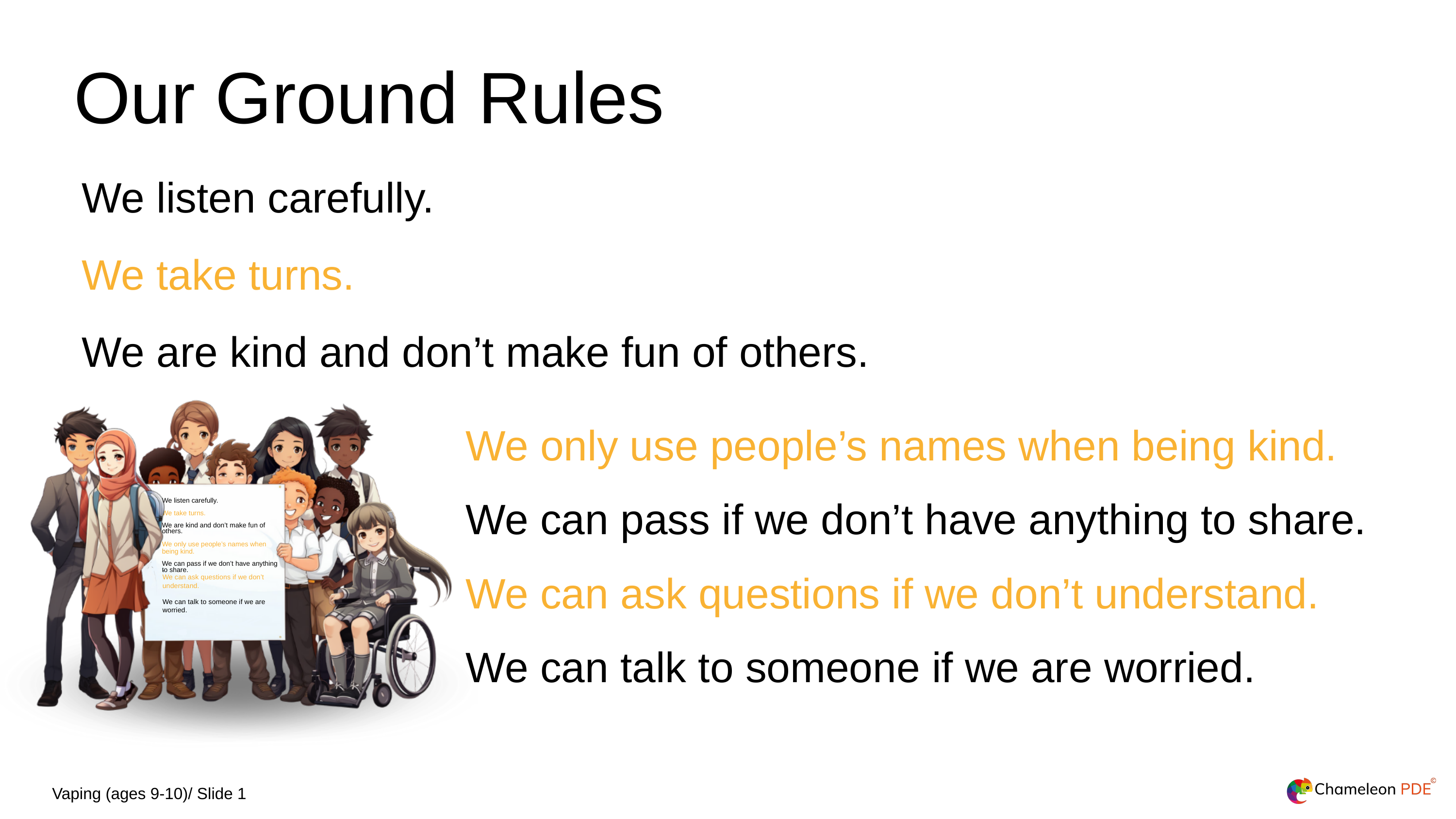

Our Ground Rules
We listen carefully.

We take turns.

We are kind and don’t make fun of others.

We only use people’s names when being kind.
We can pass if we don’t have anything to share.
We can ask questions if we don’t understand.
We can talk to someone if we are worried.

We listen carefully.

We take turns.

We are kind and don’t make fun of others.

We only use people’s names when being kind.

We can pass if we don’t have anything to share.

.
We can ask questions if we don’t understand.

We can talk to someone if we are worried.

Vaping (ages 9-10)/ Slide 1